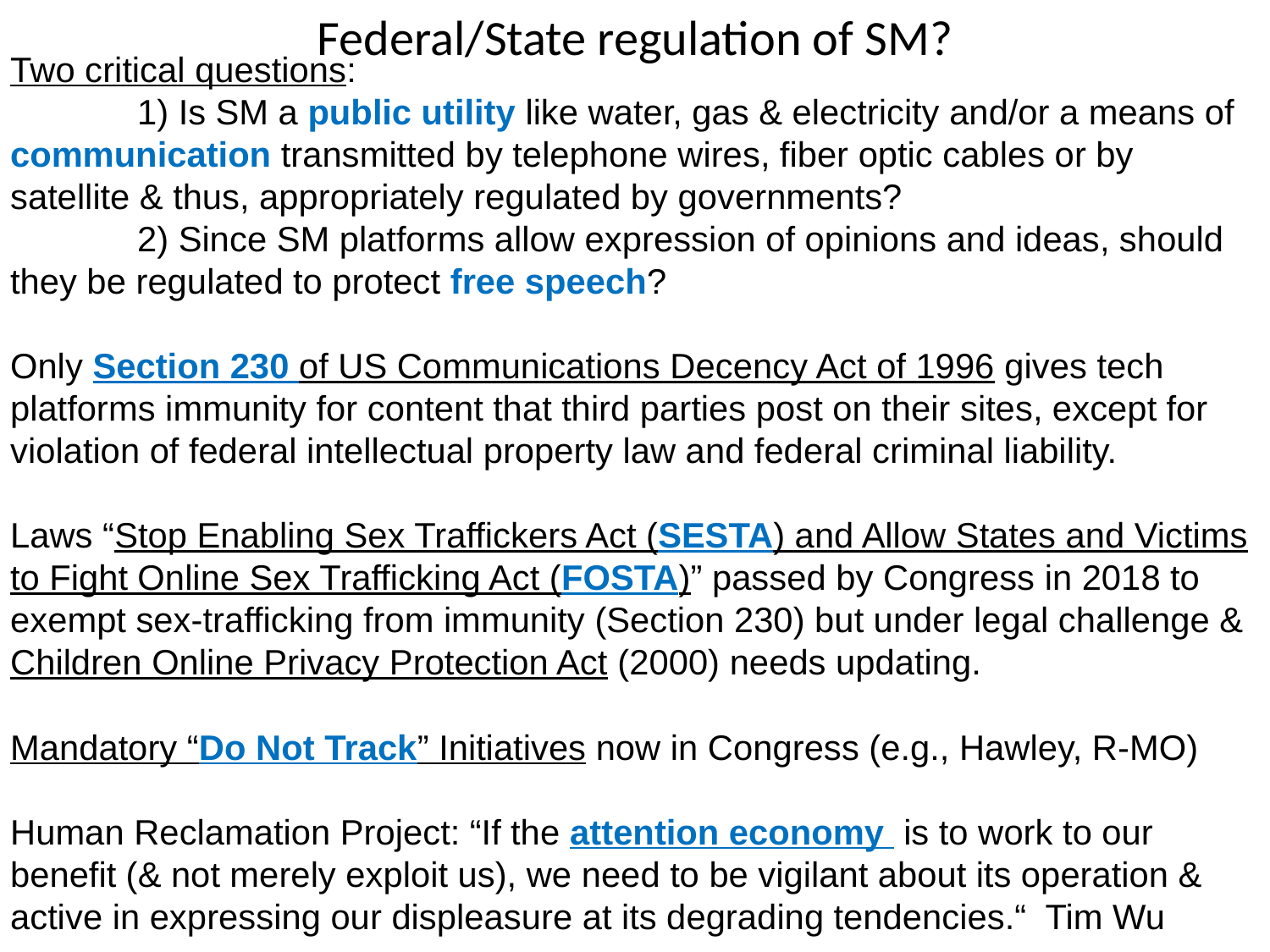

Federal/State regulation of SM?
# Two critical questions: 1) Is SM a public utility like water, gas & electricity and/or a means of communication transmitted by telephone wires, fiber optic cables or by satellite & thus, appropriately regulated by governments? 2) Since SM platforms allow expression of opinions and ideas, should they be regulated to protect free speech? Only Section 230 of US Communications Decency Act of 1996 gives tech platforms immunity for content that third parties post on their sites, except for violation of federal intellectual property law and federal criminal liability. Laws “Stop Enabling Sex Traffickers Act (SESTA) and Allow States and Victims to Fight Online Sex Trafficking Act (FOSTA)” passed by Congress in 2018 to exempt sex-trafficking from immunity (Section 230) but under legal challenge & Children Online Privacy Protection Act (2000) needs updating. Mandatory “Do Not Track” Initiatives now in Congress (e.g., Hawley, R-MO) Human Reclamation Project: “If the attention economy  is to work to our benefit (& not merely exploit us), we need to be vigilant about its operation & active in expressing our displeasure at its degrading tendencies.“  Tim Wu